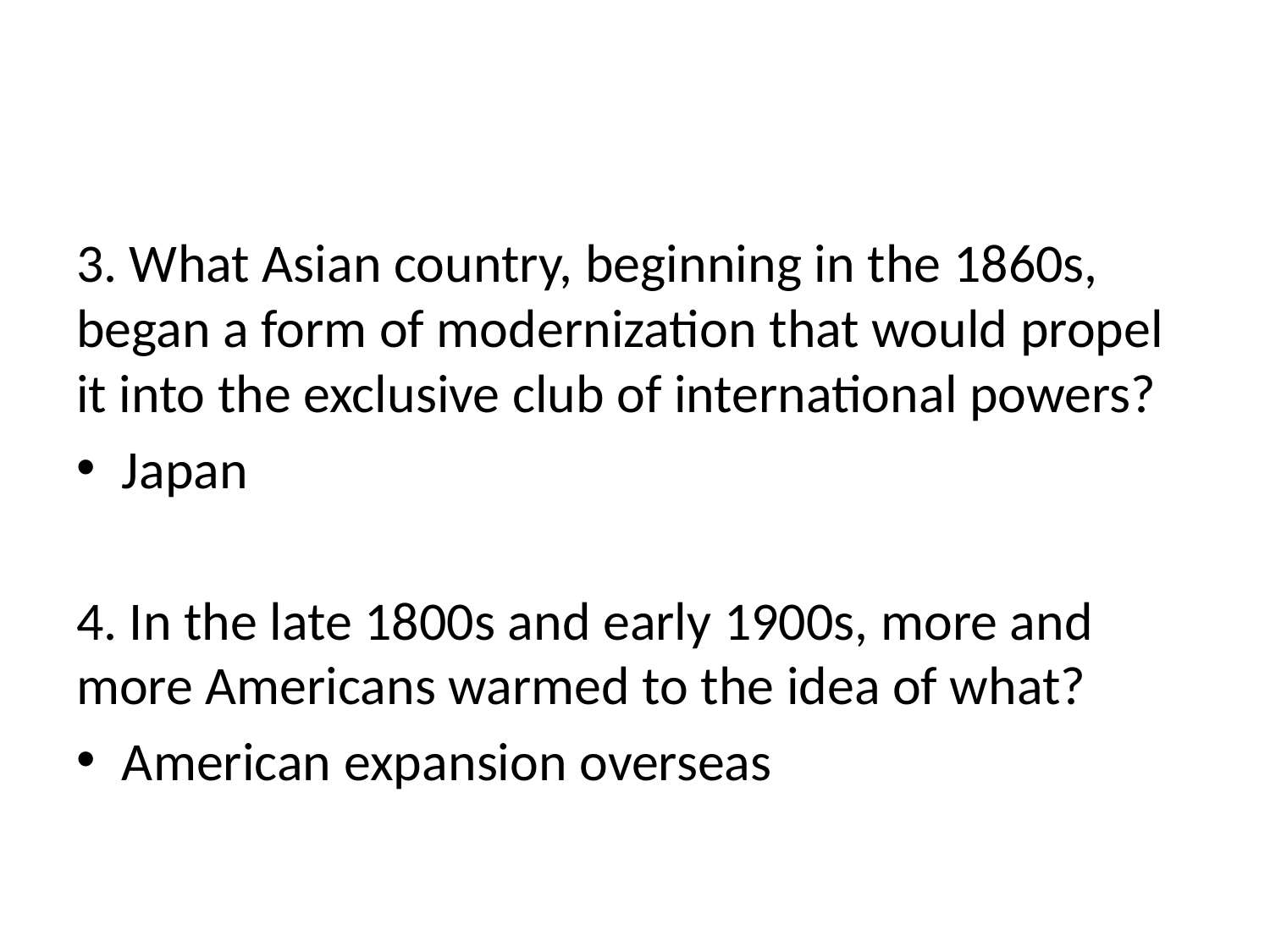

#
3. What Asian country, beginning in the 1860s, began a form of modernization that would propel it into the exclusive club of international powers?
Japan

4. In the late 1800s and early 1900s, more and more Americans warmed to the idea of what?
American expansion overseas